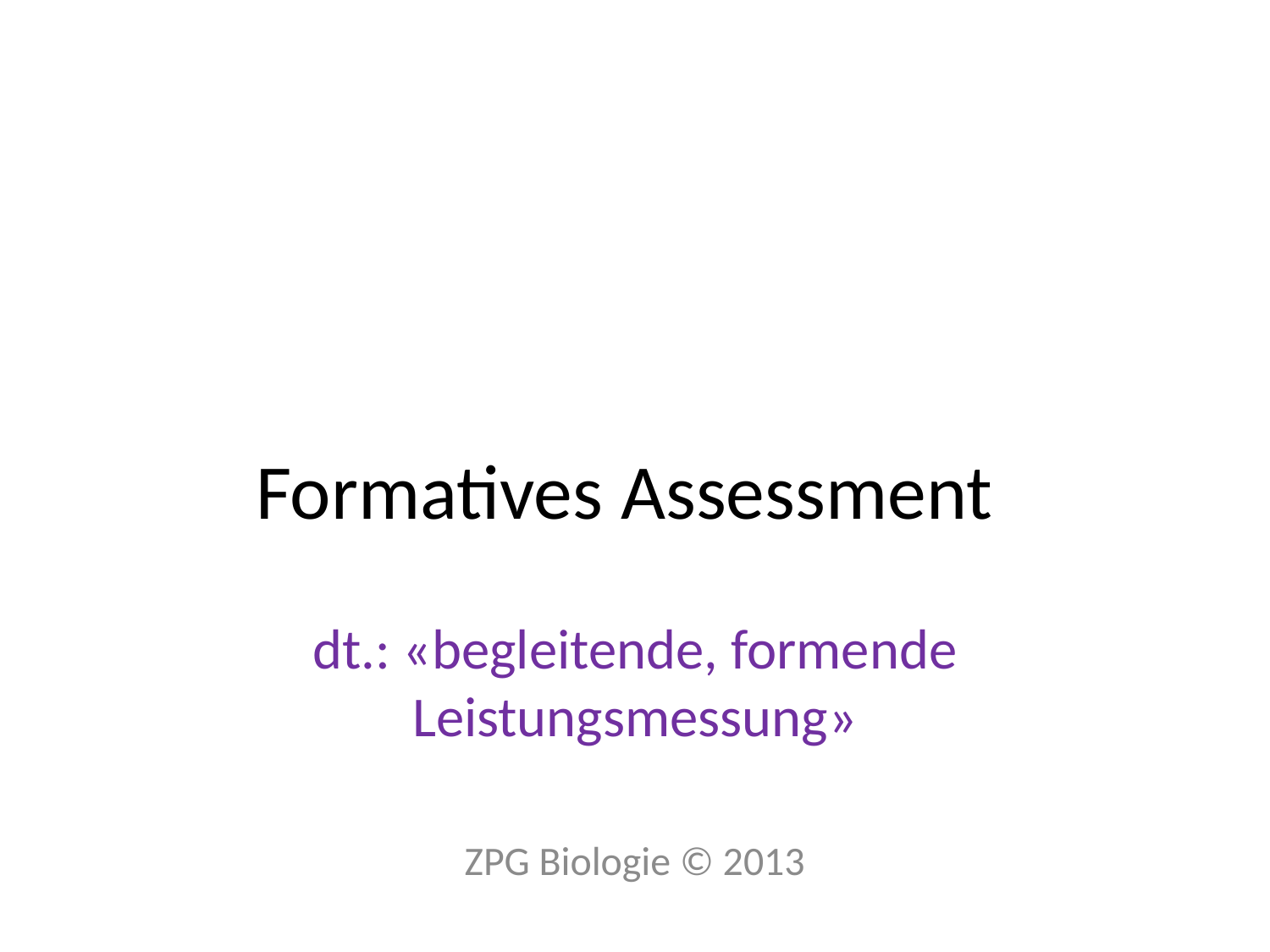

# Formatives Assessment
dt.: «begleitende, formende Leistungsmessung»

ZPG Biologie © 2013